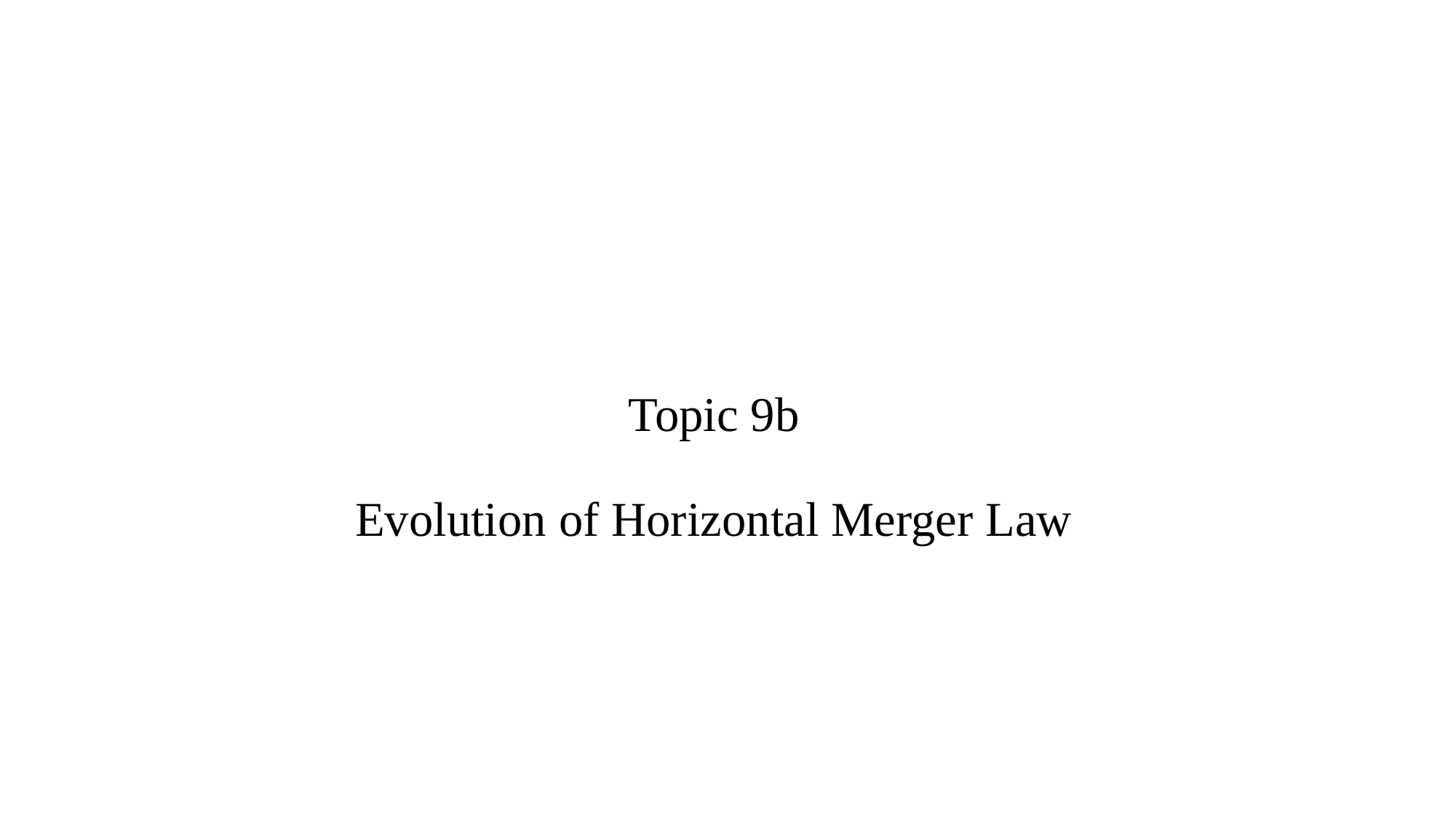

# Topic 9b Evolution of Horizontal Merger Law